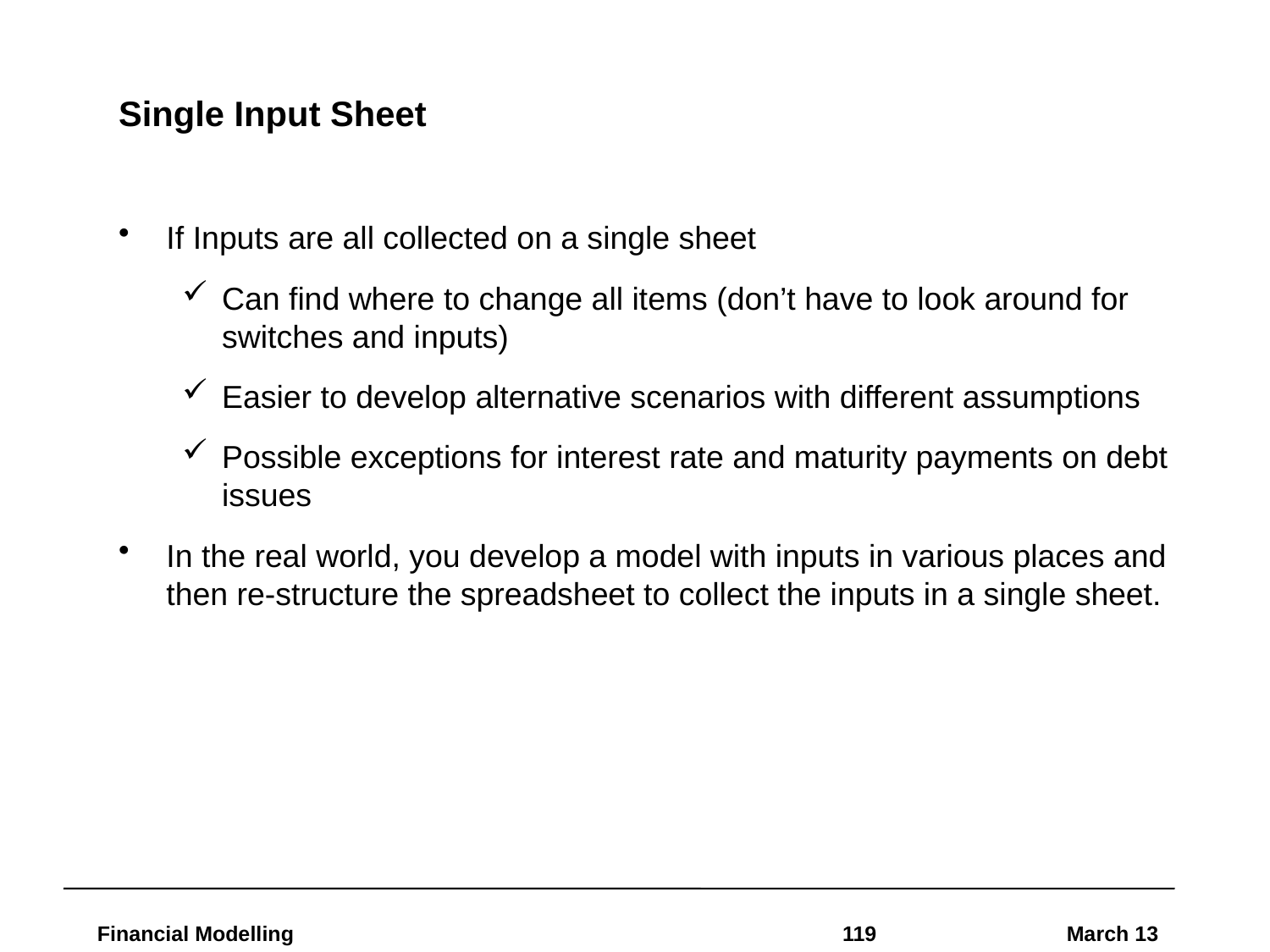

# Single Input Sheet
If Inputs are all collected on a single sheet
Can find where to change all items (don’t have to look around for switches and inputs)
Easier to develop alternative scenarios with different assumptions
Possible exceptions for interest rate and maturity payments on debt issues
In the real world, you develop a model with inputs in various places and then re-structure the spreadsheet to collect the inputs in a single sheet.